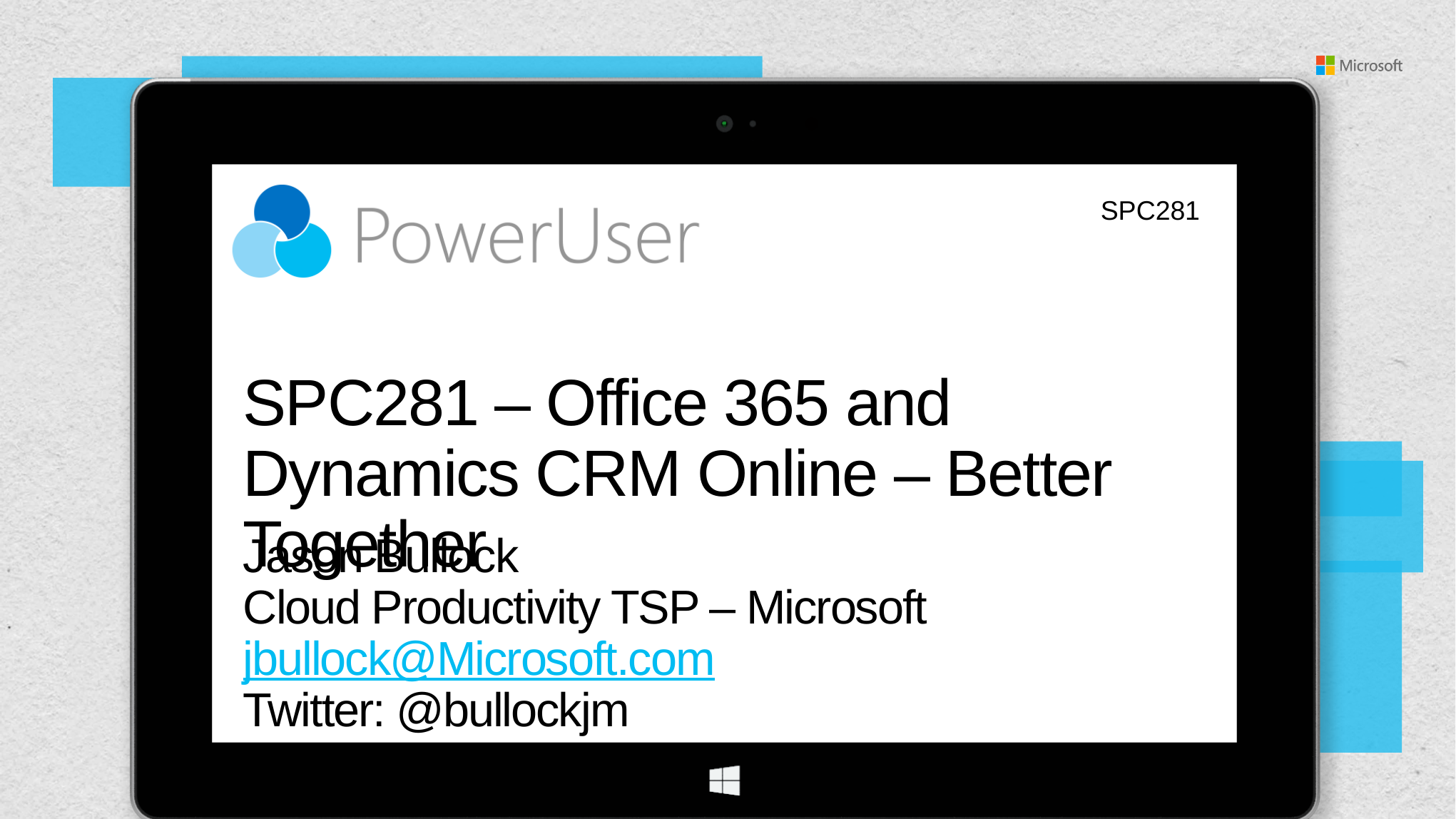

SPC281
# SPC281 – Office 365 and Dynamics CRM Online – Better Together
Jason Bullock
Cloud Productivity TSP – Microsoft
jbullock@Microsoft.com
Twitter: @bullockjm